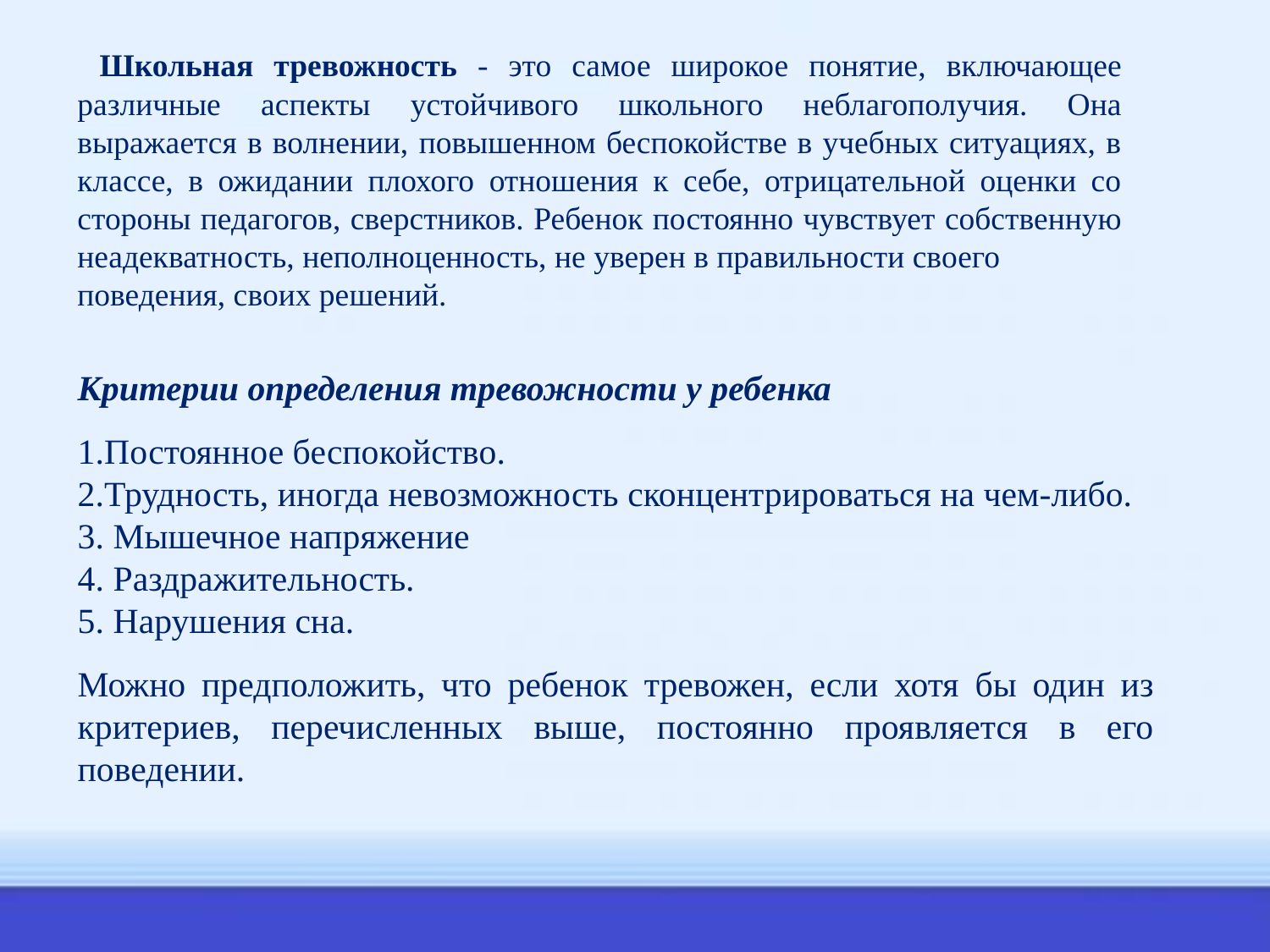

Школьная тревожность - это самое широкое понятие, включающее различные аспекты устойчивого школьного неблагополучия. Она выражается в волнении, повышенном беспокойстве в учебных ситуациях, в классе, в ожидании плохого отношения к себе, отрицательной оценки со стороны педагогов, сверстников. Ребенок постоянно чувствует собственную неадекватность, неполноценность, не уверен в правильности своего
поведения, своих решений.

Критерии определения тревожности у ребенка

1.Постоянное беспокойство.
2.Трудность, иногда невозможность сконцентрироваться на чем-либо.
3. Мышечное напряжение
4. Раздражительность.
5. Нарушения сна.

Можно предположить, что ребенок тревожен, если хотя бы один из критериев, перечисленных выше, постоянно проявляется в его поведении.